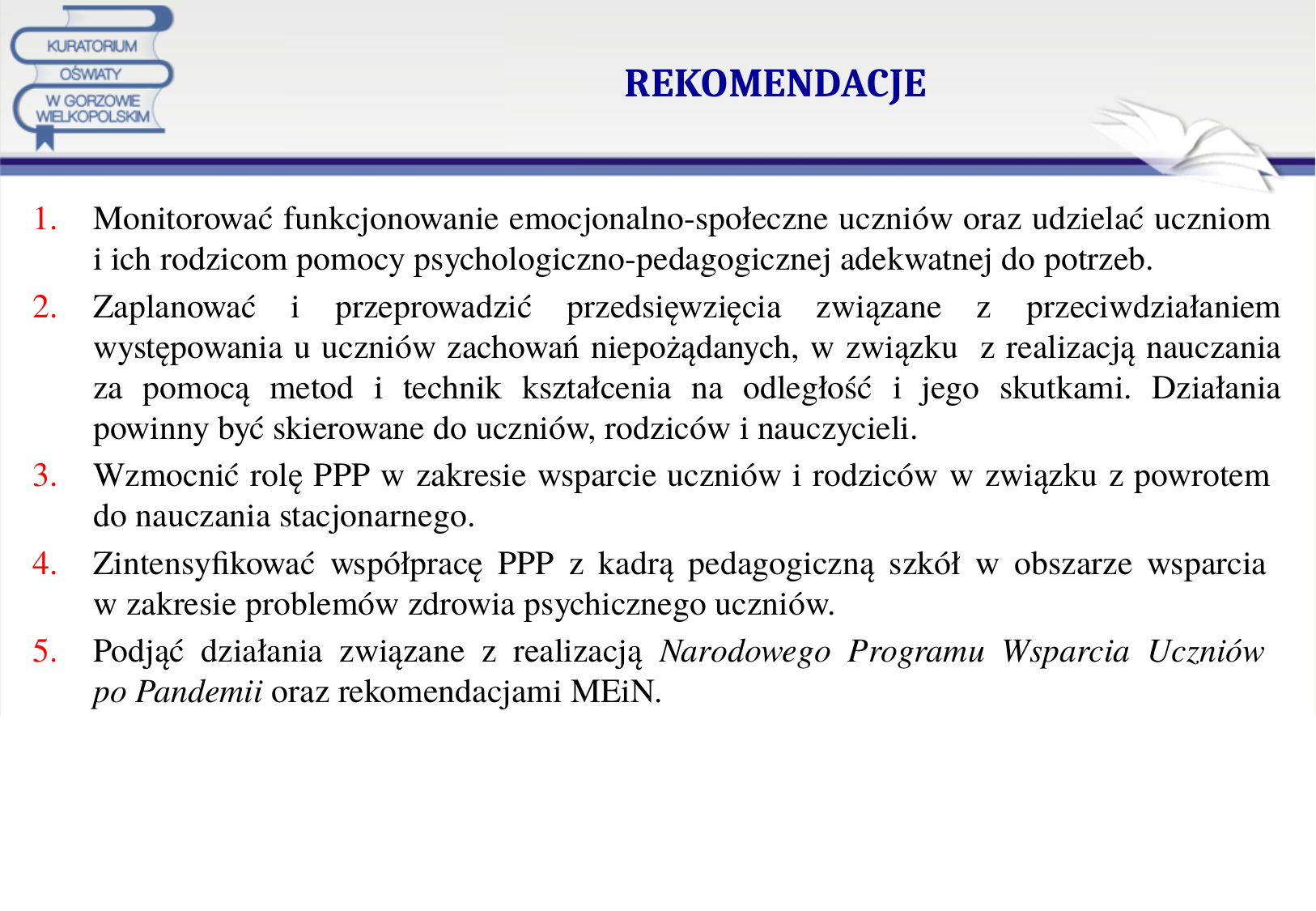

# REKOMENDACJE
Monitorować funkcjonowanie emocjonalno-społeczne uczniów oraz udzielać uczniom
i ich rodzicom pomocy psychologiczno-pedagogicznej adekwatnej do potrzeb.
Zaplanować i przeprowadzić przedsięwzięcia związane z przeciwdziałaniem występowania u uczniów zachowań niepożądanych, w związku  z realizacją nauczania za pomocą metod i technik kształcenia na odległość i jego skutkami. Działania powinny być skierowane do uczniów, rodziców i nauczycieli.
Wzmocnić rolę PPP w zakresie wsparcie uczniów i rodziców w związku z powrotem
do nauczania stacjonarnego.
Zintensyfikować współpracę PPP z kadrą pedagogiczną szkół w obszarze wsparcia
w zakresie problemów zdrowia psychicznego uczniów.
Podjąć działania związane z realizacją Narodowego Programu Wsparcia Uczniów
po Pandemii oraz rekomendacjami MEiN.